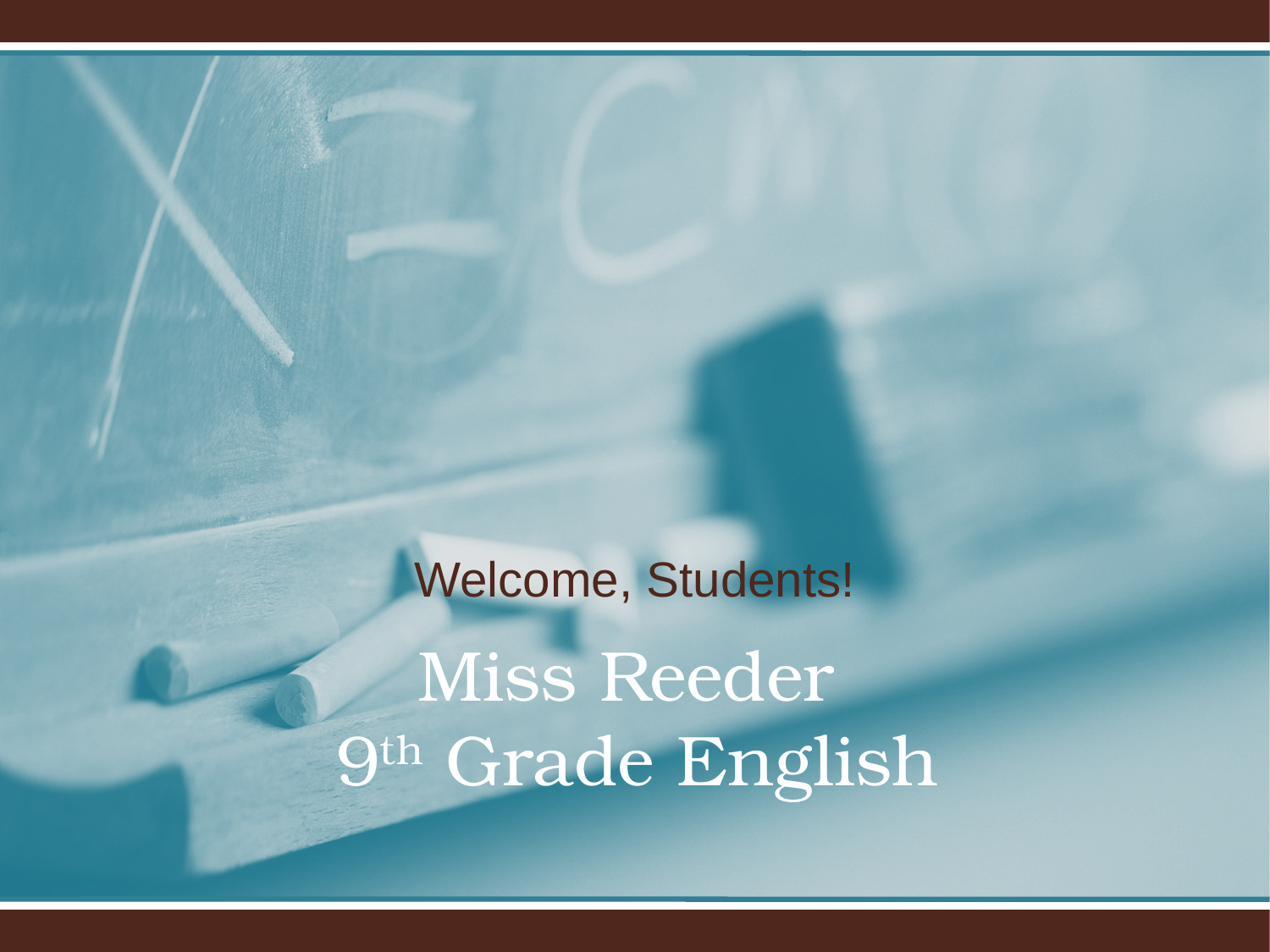

Welcome, Students!
# Miss Reeder 9th Grade English